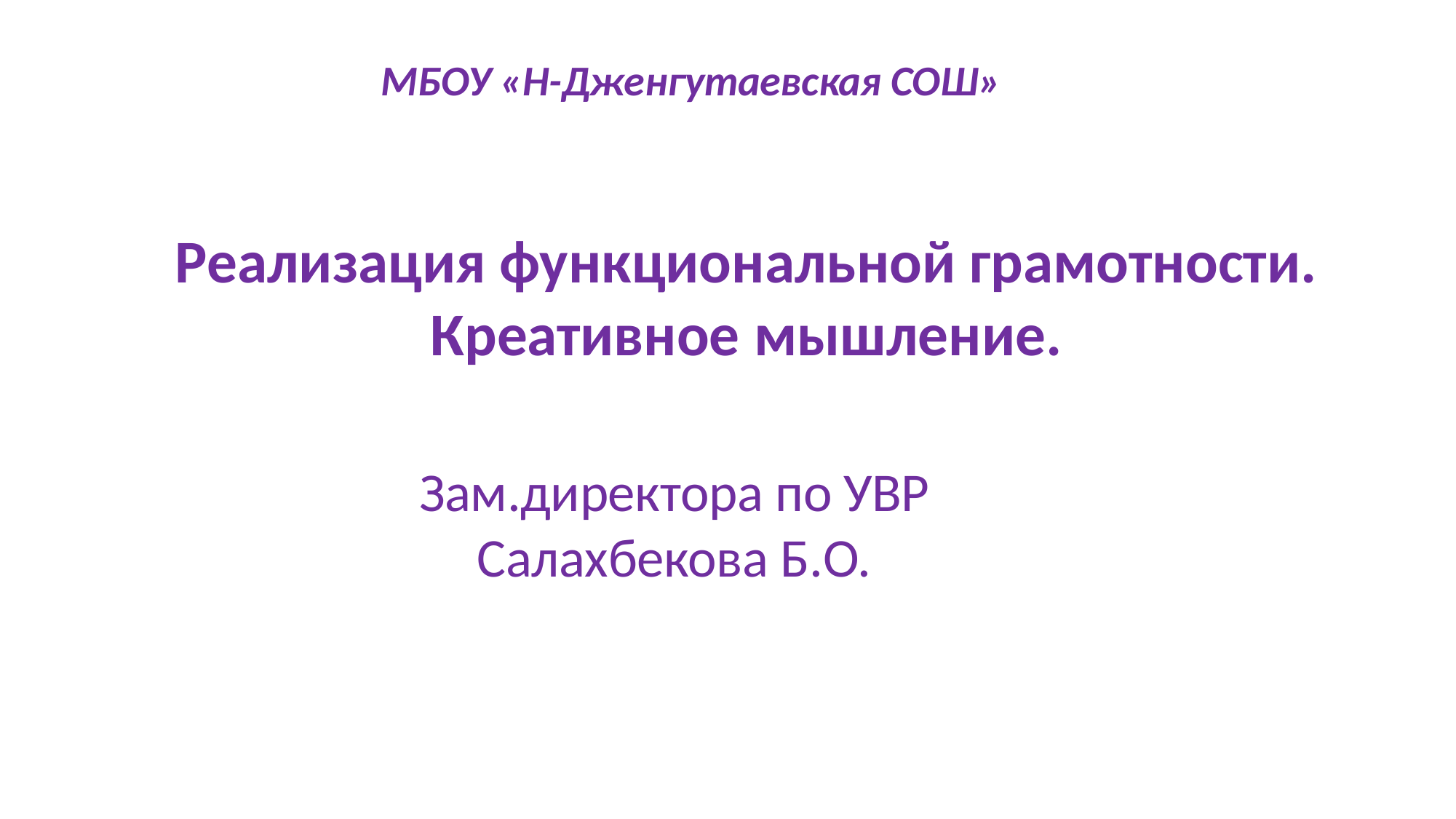

МБОУ «Н-Дженгутаевская СОШ»
# Реализация функциональной грамотности. Креативное мышление.
Зам.директора по УВР Салахбекова Б.О.